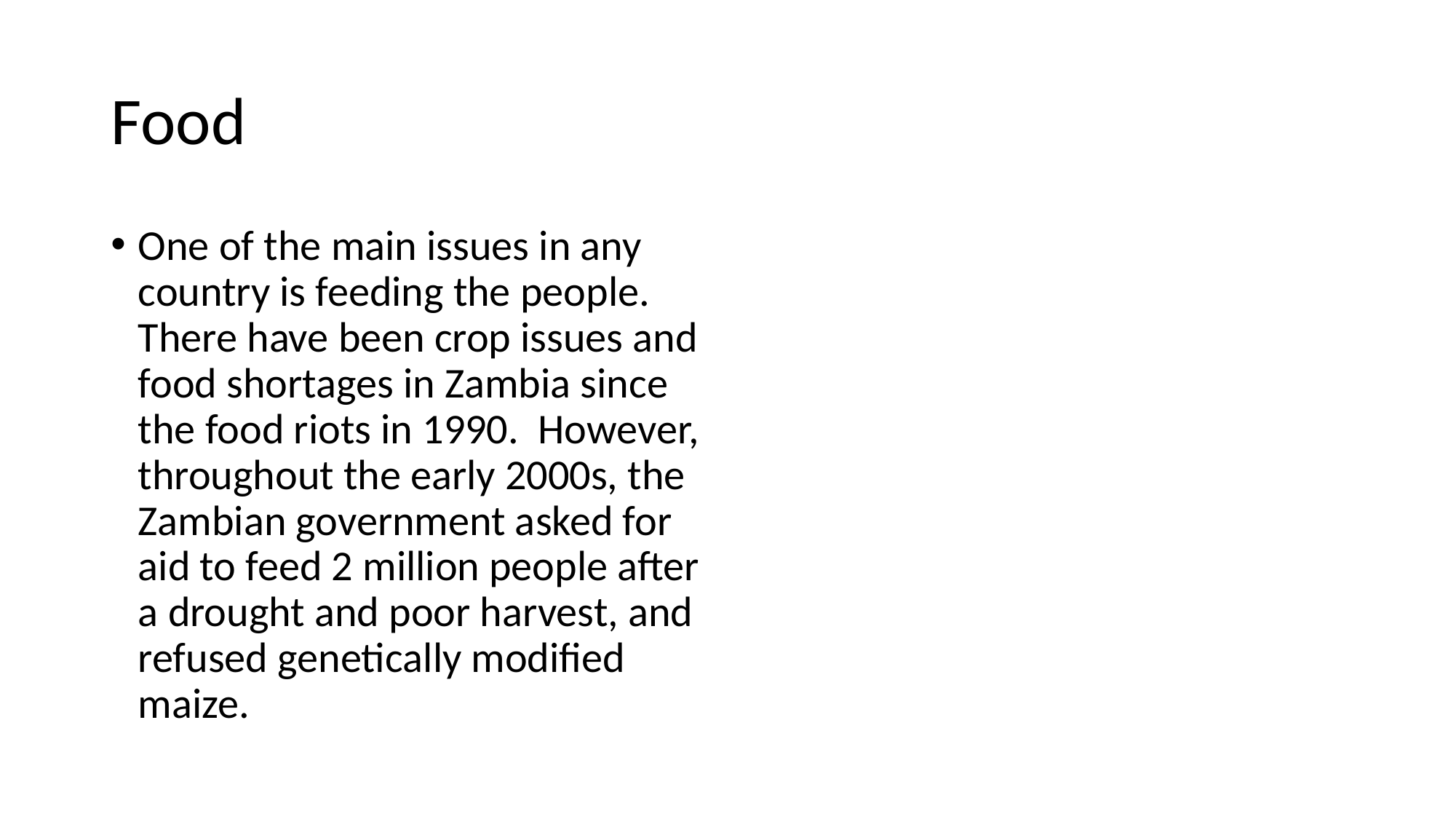

# Food
One of the main issues in any country is feeding the people.  There have been crop issues and food shortages in Zambia since the food riots in 1990.  However, throughout the early 2000s, the Zambian government asked for aid to feed 2 million people after a drought and poor harvest, and refused genetically modified maize.